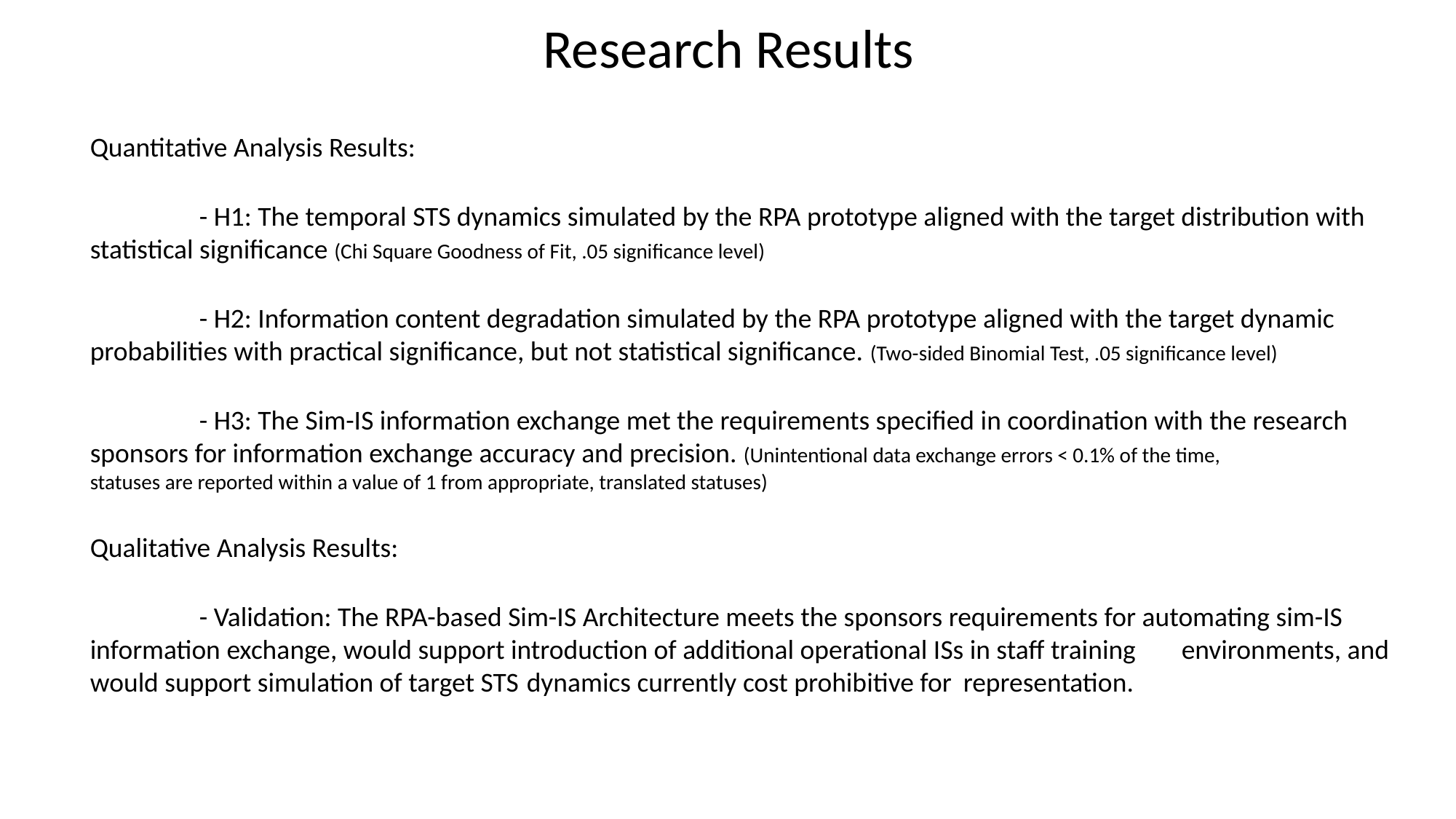

# Research Results
Quantitative Analysis Results:
	- H1: The temporal STS dynamics simulated by the RPA prototype aligned with the target distribution with 	statistical significance (Chi Square Goodness of Fit, .05 significance level)
	- H2: Information content degradation simulated by the RPA prototype aligned with the target dynamic 	probabilities with practical significance, but not statistical significance. (Two-sided Binomial Test, .05 significance level)
	- H3: The Sim-IS information exchange met the requirements specified in coordination with the research 	sponsors for information exchange accuracy and precision. (Unintentional data exchange errors < 0.1% of the time, 		statuses are reported within a value of 1 from appropriate, translated statuses)
Qualitative Analysis Results:
	- Validation: The RPA-based Sim-IS Architecture meets the sponsors requirements for automating sim-IS 	information exchange, would support introduction of additional operational ISs in staff training 	environments, and would support simulation of target STS 	dynamics currently cost prohibitive for 	representation.